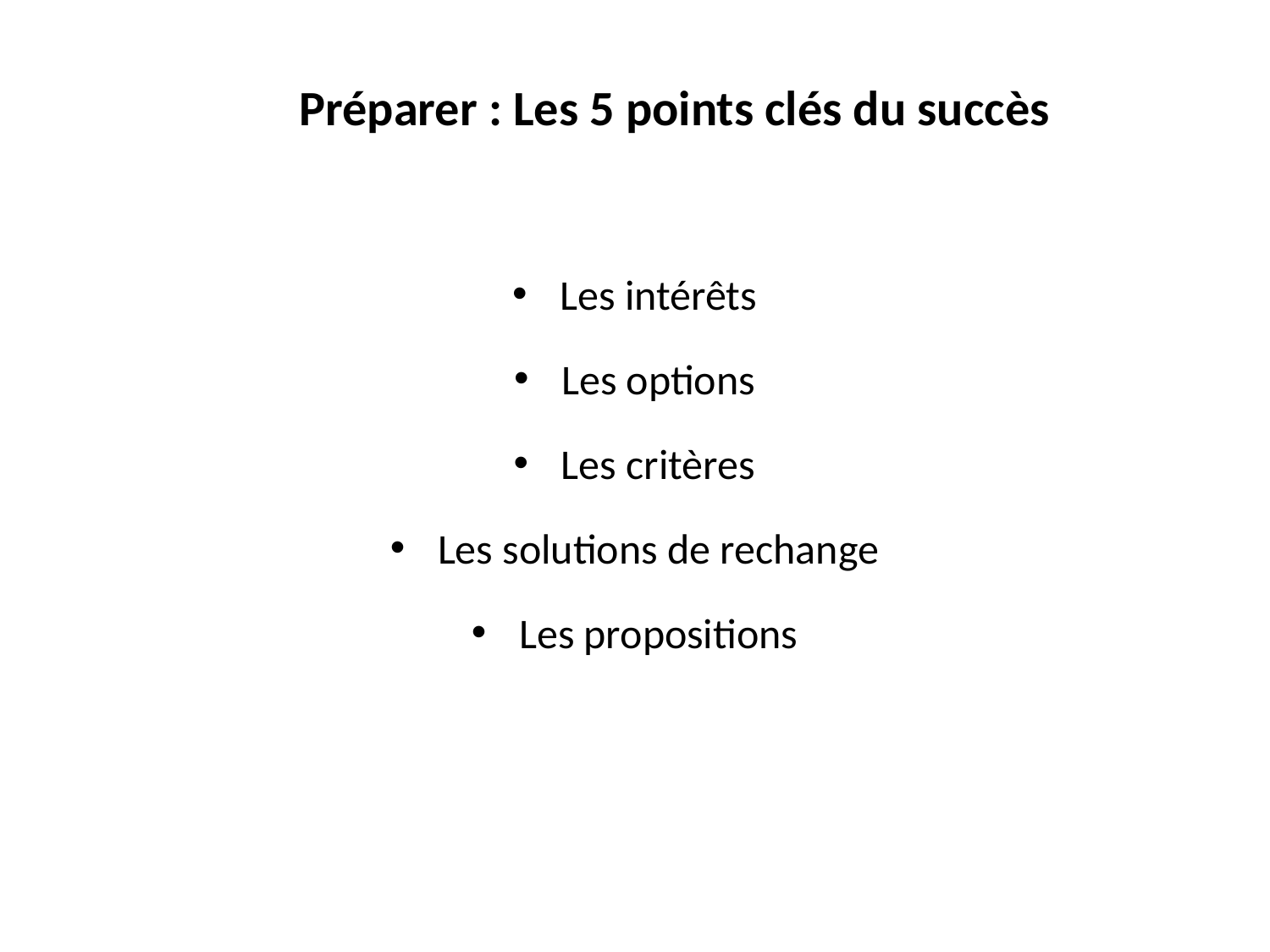

# Préparer : Les 5 points clés du succès
Les intérêts
Les options
Les critères
Les solutions de rechange
Les propositions